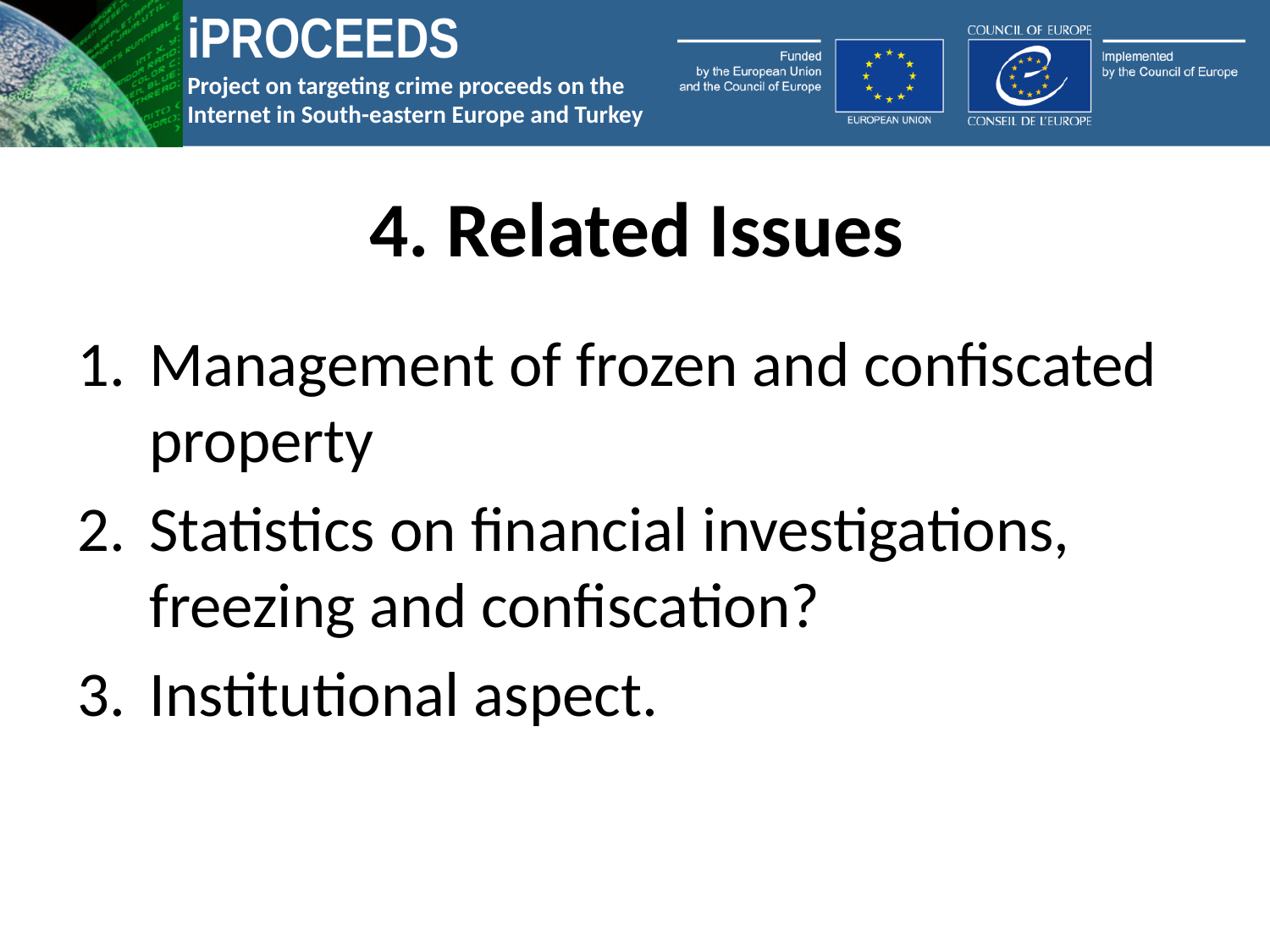

# 4. Related Issues
Management of frozen and confiscated property
Statistics on financial investigations, freezing and confiscation?
Institutional aspect.